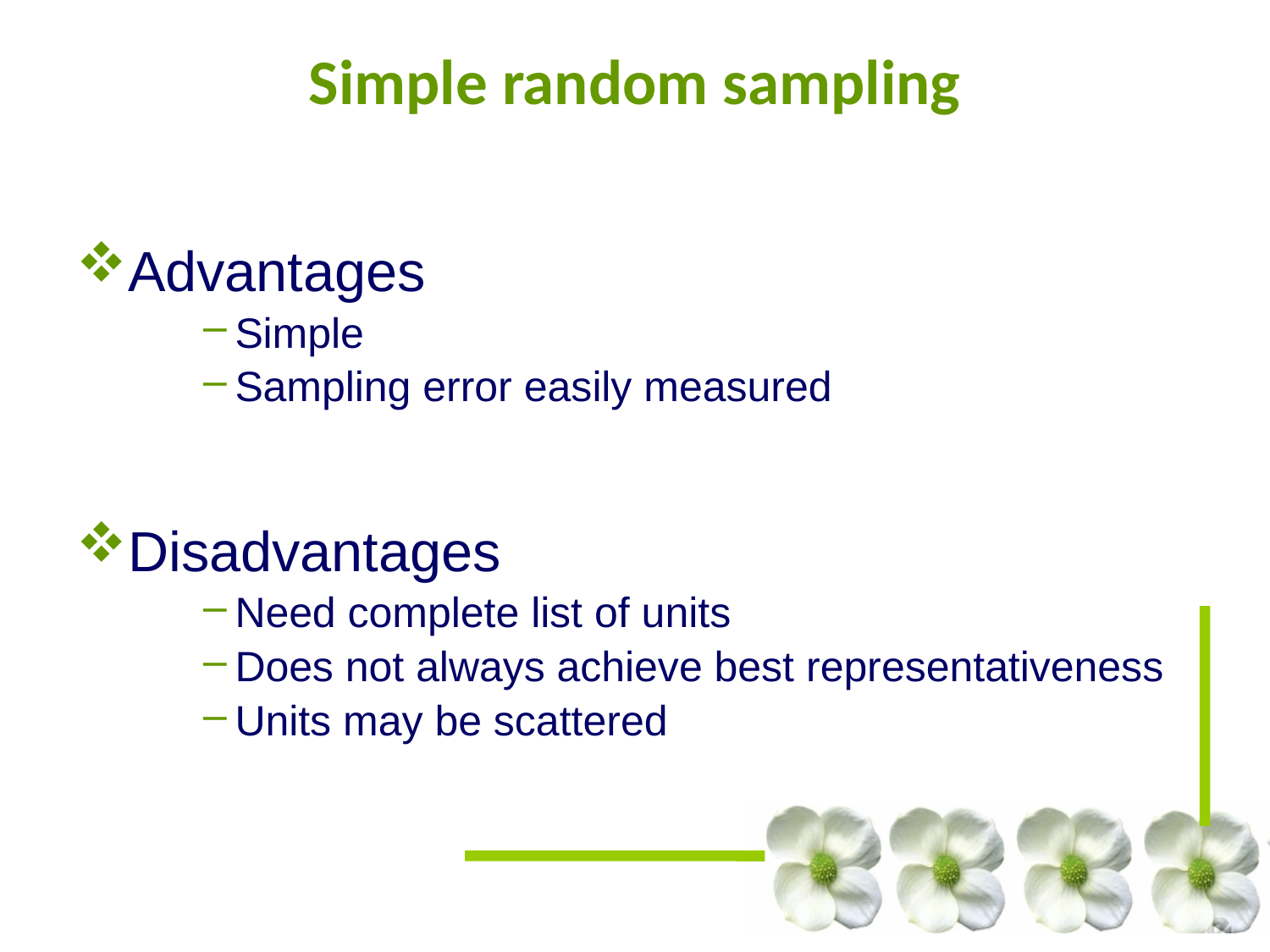

# Simple random sampling
Advantages
Simple
Sampling error easily measured

Disadvantages
Need complete list of units
Does not always achieve best representativeness
Units may be scattered